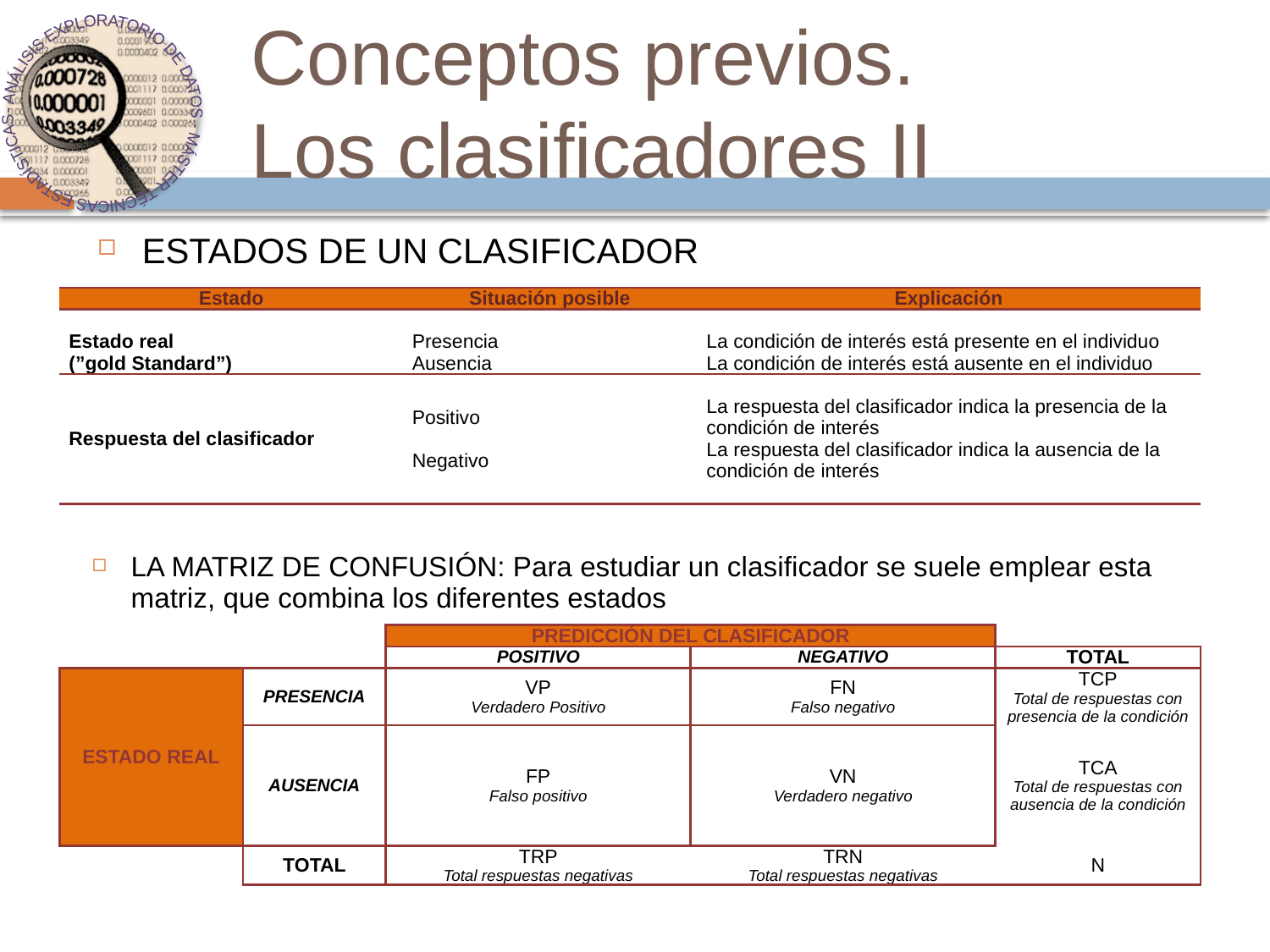

# Conceptos previos. Los clasificadores II
ESTADOS DE UN CLASIFICADOR

| Estado | Situación posible | Explicación |
| --- | --- | --- |
|  |  |  |
| Estado real (”gold Standard”) | Presencia | La condición de interés está presente en el individuo |
|  | Ausencia | La condición de interés está ausente en el individuo |
|  |  |  |
| Respuesta del clasificador | Positivo | La respuesta del clasificador indica la presencia de la condición de interés |
|  | Negativo | La respuesta del clasificador indica la ausencia de la condición de interés |
|  |  |  |
LA MATRIZ DE CONFUSIÓN: Para estudiar un clasificador se suele emplear esta matriz, que combina los diferentes estados

|  |  | PREDICCIÓN DEL CLASIFICADOR |  |  |
| --- | --- | --- | --- | --- |
|  |  | POSITIVO | NEGATIVO | TOTAL |
| ESTADO REAL | PRESENCIA | VP Verdadero Positivo | FN Falso negativo | TCP Total de respuestas con presencia de la condición |
|  | AUSENCIA | FP Falso positivo | VN Verdadero negativo | TCA Total de respuestas con ausencia de la condición |
|  | TOTAL | TRP Total respuestas negativas | TRN Total respuestas negativas | N |